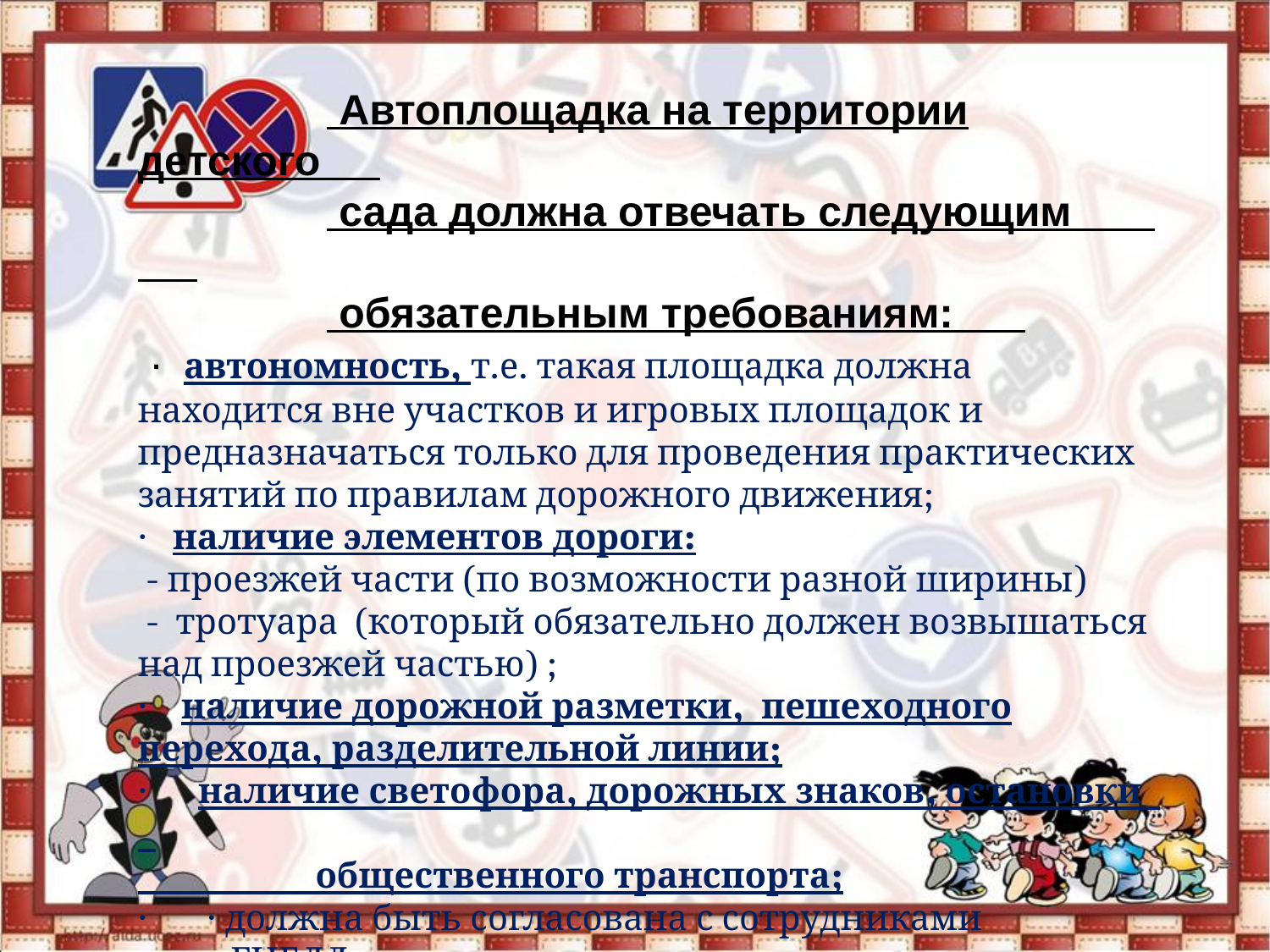

Автоплощадка на территории детского
                 сада должна отвечать следующим
                 обязательным требованиям:
 ·  автономность, т.е. такая площадка должна находится вне участков и игровых площадок и предназначаться только для проведения практических занятий по правилам дорожного движения;
·   наличие элементов дороги:
 - проезжей части (по возможности разной ширины)
 -  тротуара  (который обязательно должен возвышаться над проезжей частью) ;
·    наличие дорожной разметки,  пешеходного перехода, разделительной линии;
·      наличие светофора, дорожных знаков, остановки
                    общественного транспорта;
·       · должна быть согласована с сотрудниками
           ГИБДД.